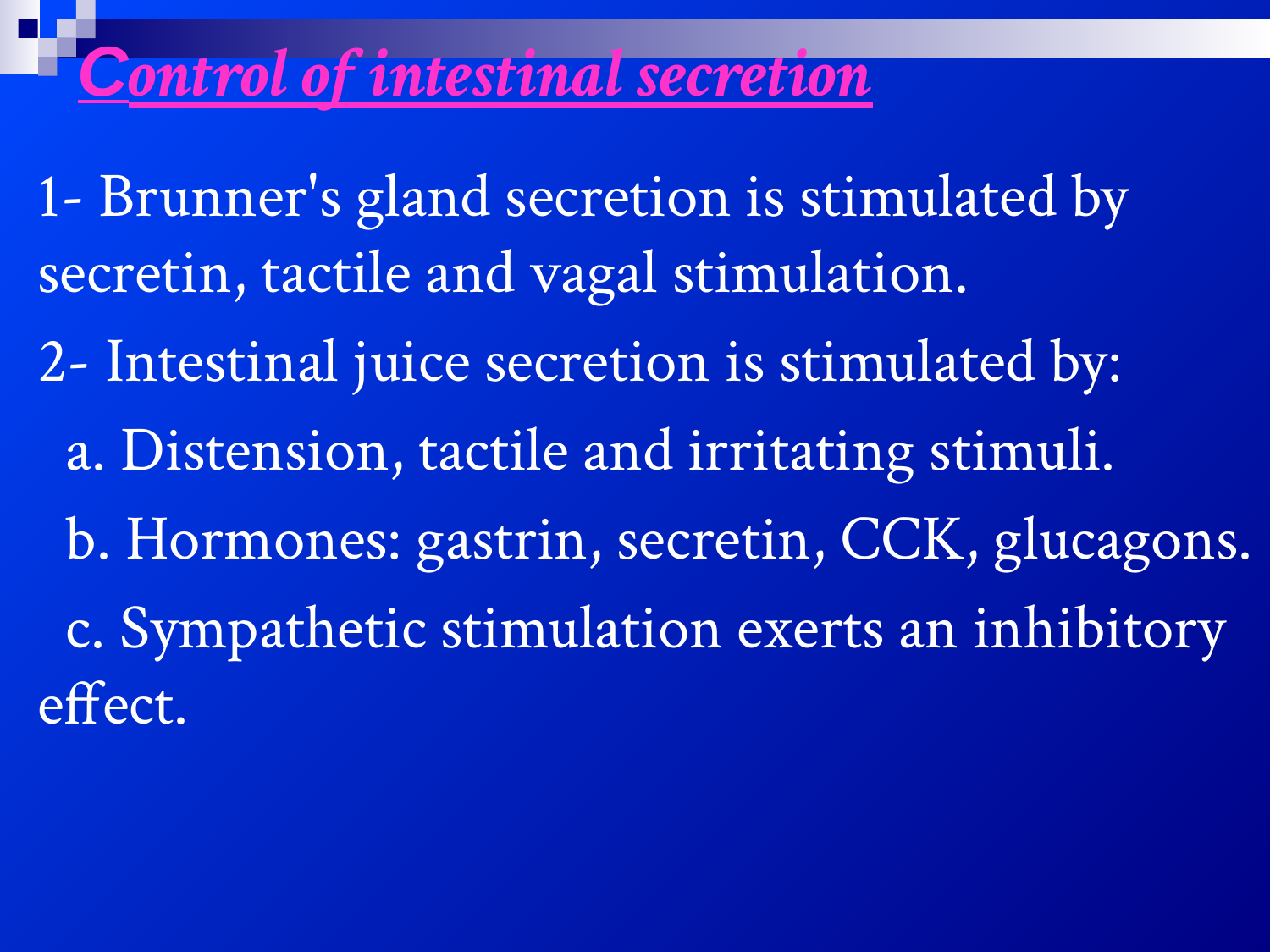

# Control of intestinal secretion
1- Brunner's gland secretion is stimulated by secretin, tactile and vagal stimulation.
2- Intestinal juice secretion is stimulated by:
  a. Distension, tactile and irritating stimuli.
  b. Hormones: gastrin, secretin, CCK, glucagons.
  c. Sympathetic stimulation exerts an inhibitory effect.